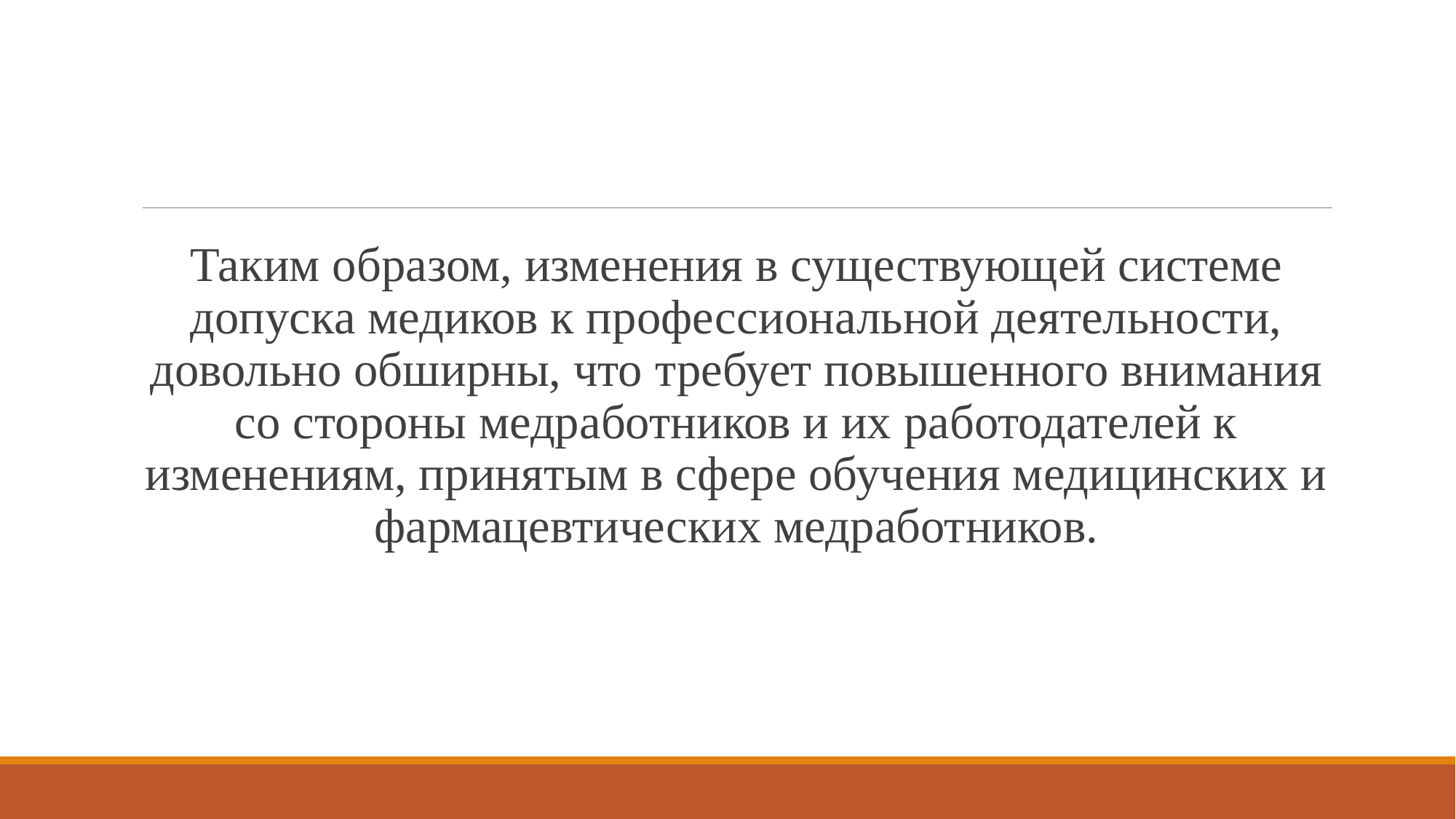

Таким образом, изменения в существующей системе допуска медиков к профессиональной деятельности, довольно обширны, что требует повышенного внимания со стороны медработников и их работодателей к изменениям, принятым в сфере обучения медицинских и фармацевтических медработников.